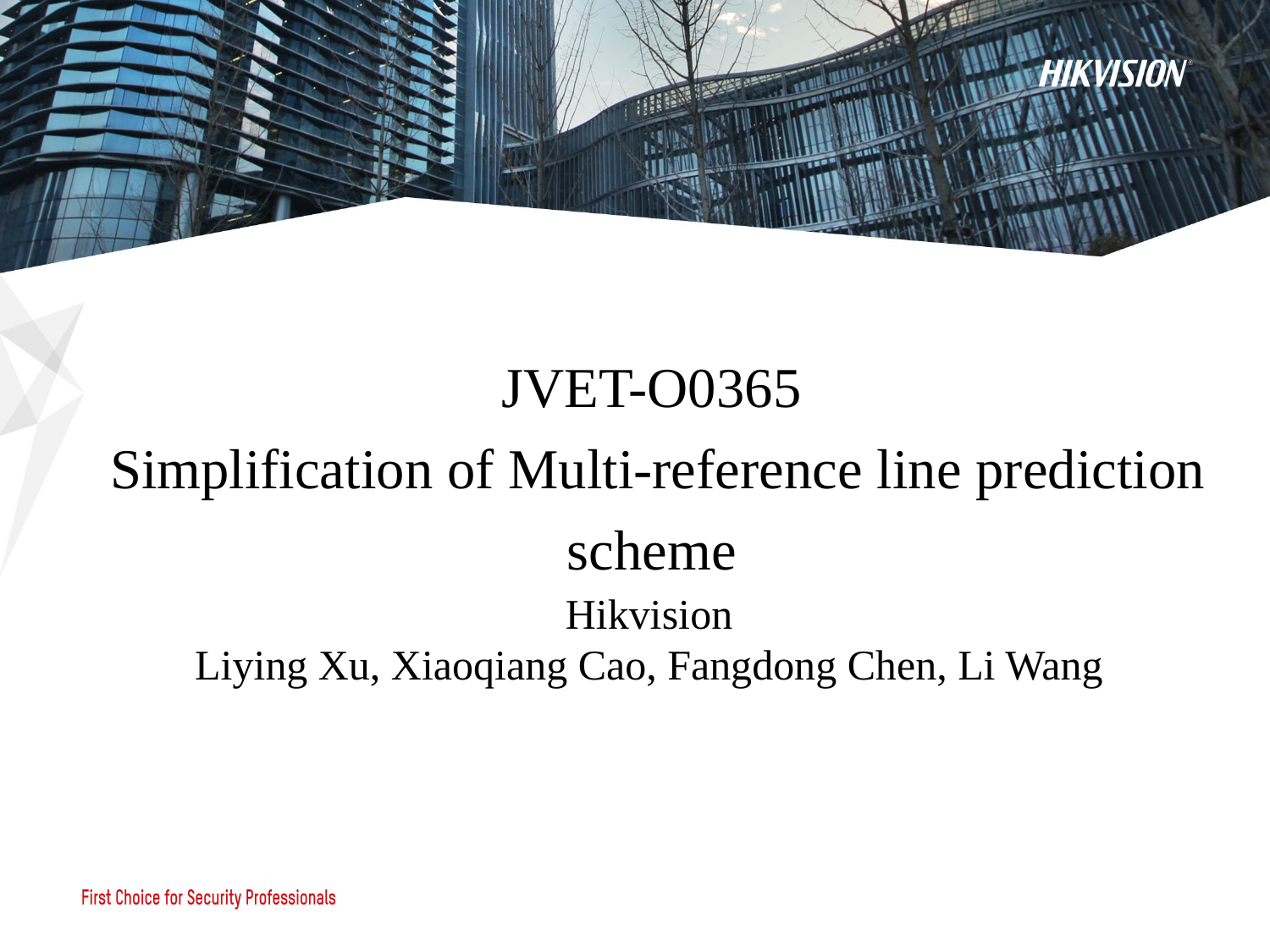

JVET-O0365
 Simplification of Multi-reference line prediction scheme

Hikvision
Liying Xu, Xiaoqiang Cao, Fangdong Chen, Li Wang